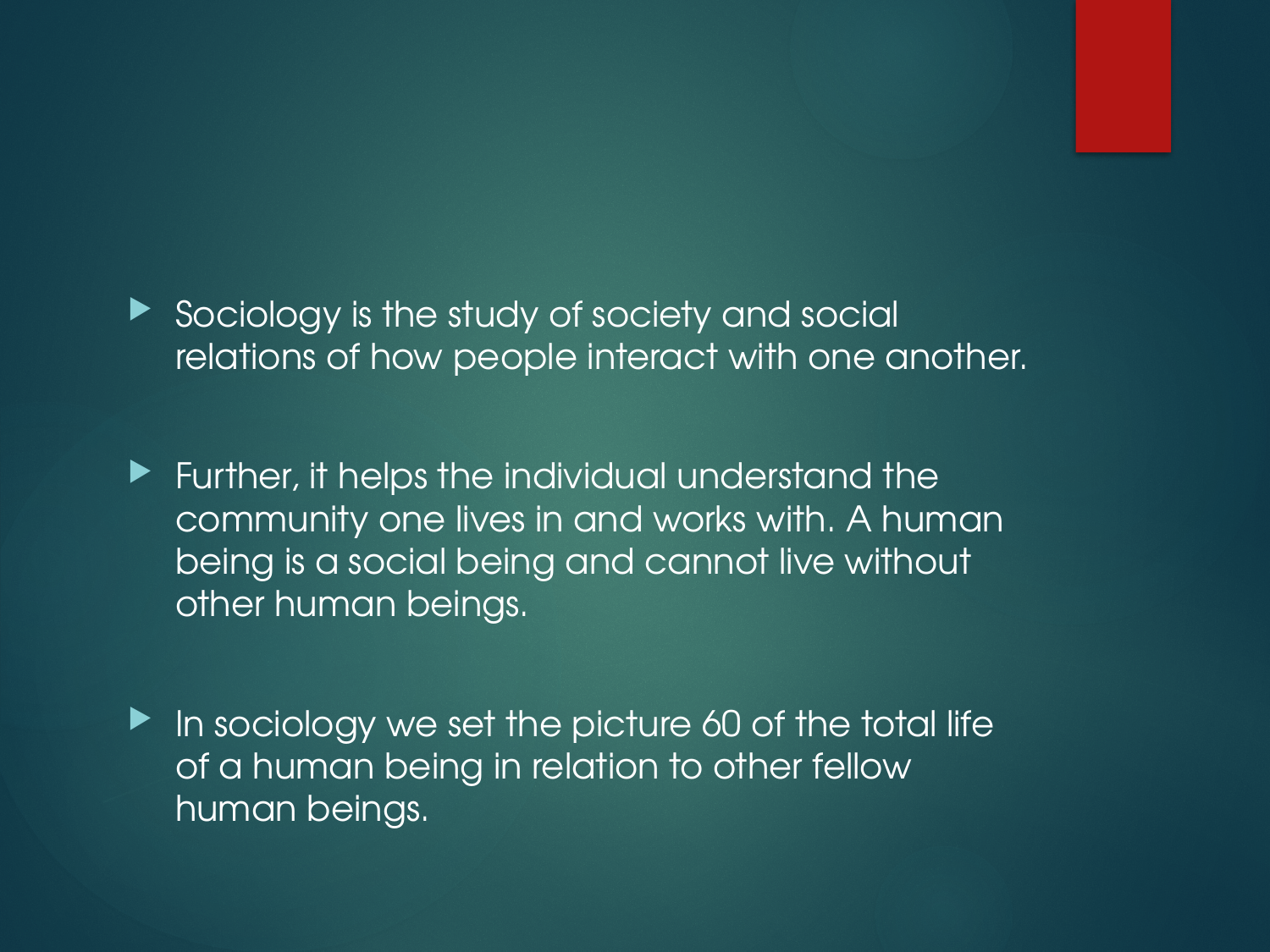

#
Sociology is the study of society and social relations of how people interact with one another.

Further, it helps the individual understand the community one lives in and works with. A human being is a social being and cannot live without other human beings.

In sociology we set the picture 60 of the total life of a human being in relation to other fellow human beings.